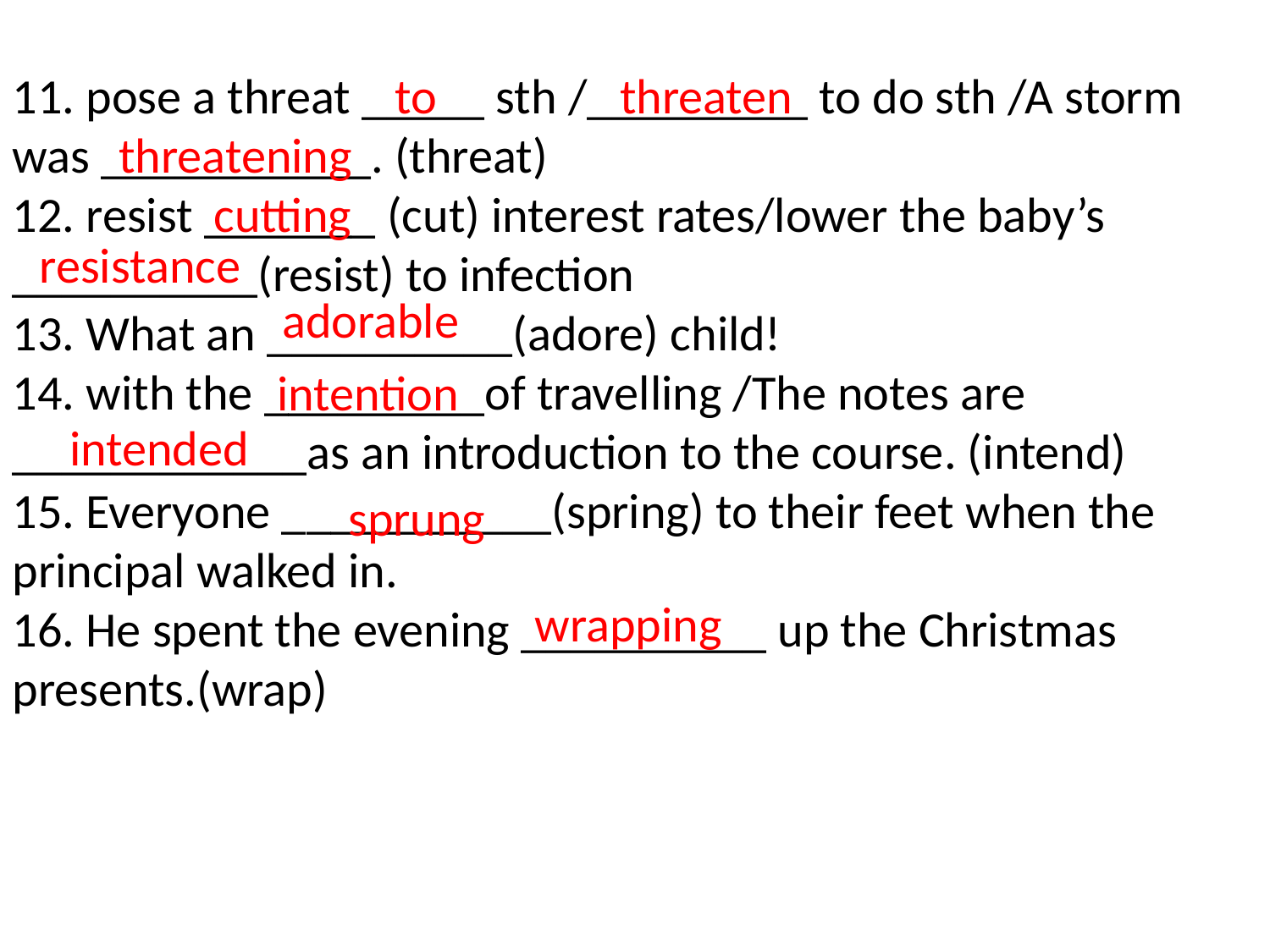

11. pose a threat _____ sth /_________ to do sth /A storm was ___________. (threat)
12. resist _______ (cut) interest rates/lower the baby’s __________(resist) to infection
13. What an __________(adore) child!
14. with the _________of travelling /The notes are ____________as an introduction to the course. (intend)
15. Everyone ___________(spring) to their feet when the principal walked in.
16. He spent the evening __________ up the Christmas presents.(wrap)
to
threaten
threatening
cutting
resistance
adorable
intention
intended
sprung
wrapping